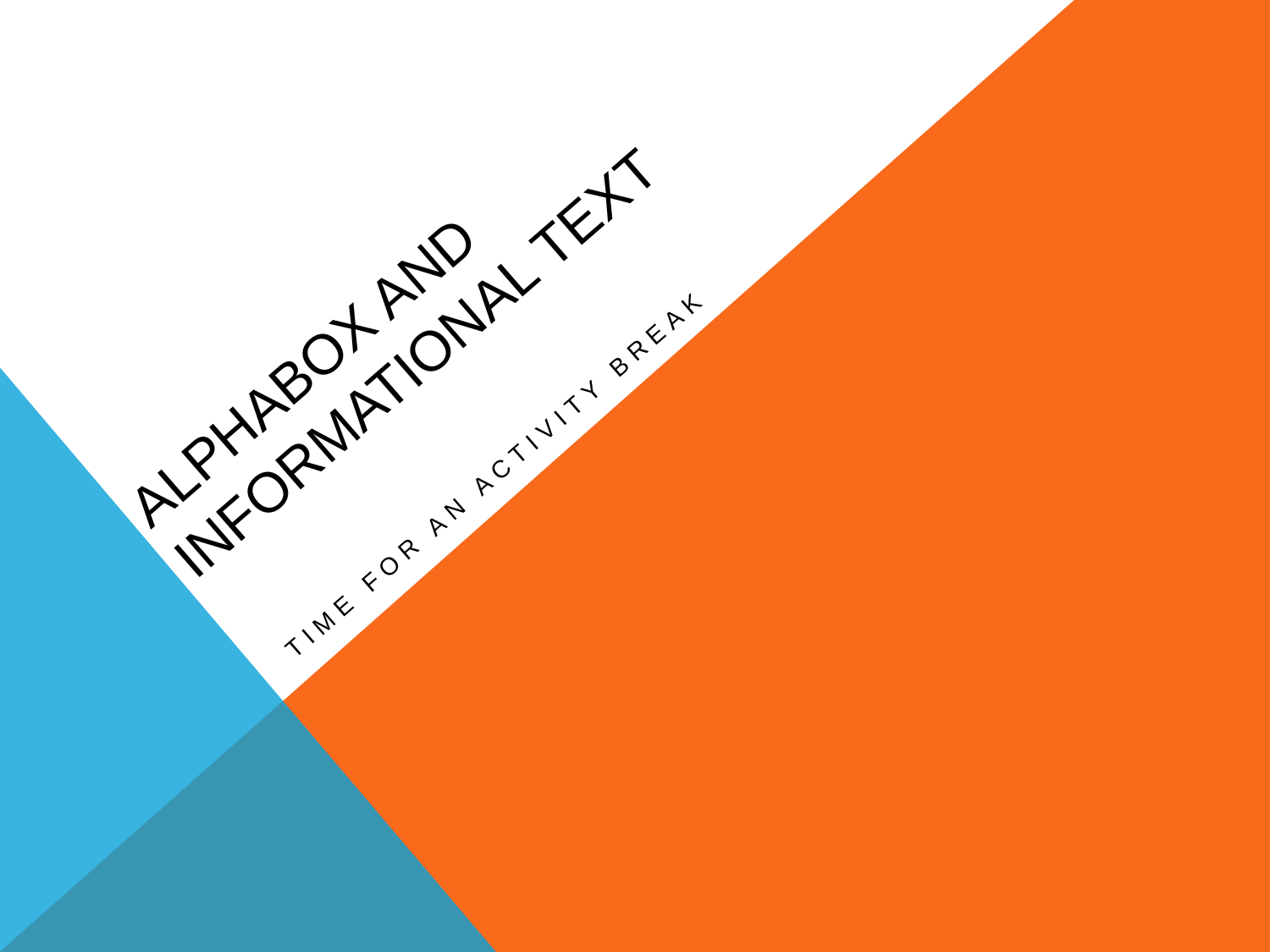

# Alphabox and informational text
Time for an activity break